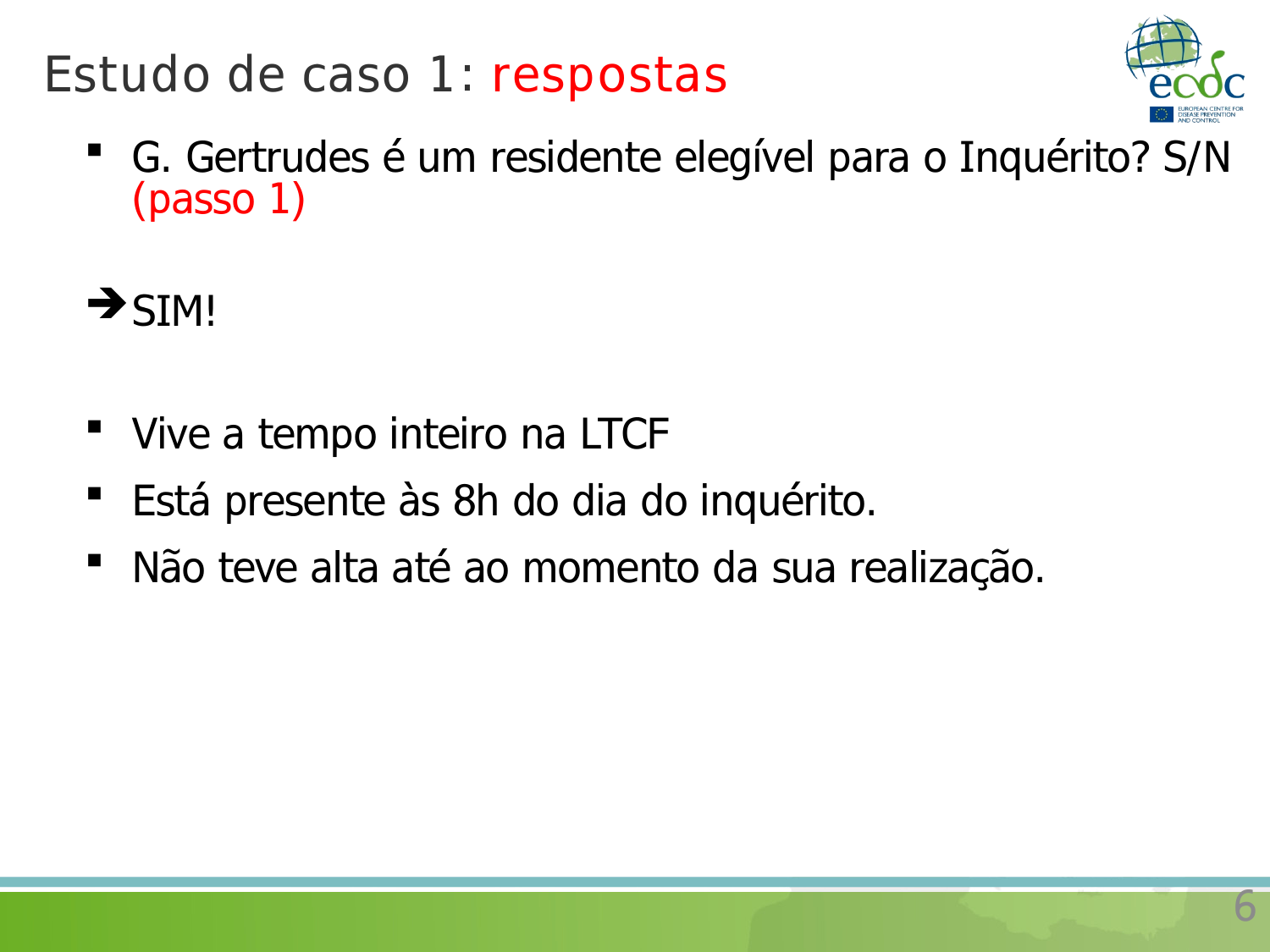

# Estudo de caso 1: respostas
G. Gertrudes é um residente elegível para o Inquérito? S/N (passo 1)

SIM!

Vive a tempo inteiro na LTCF
Está presente às 8h do dia do inquérito.
Não teve alta até ao momento da sua realização.

6